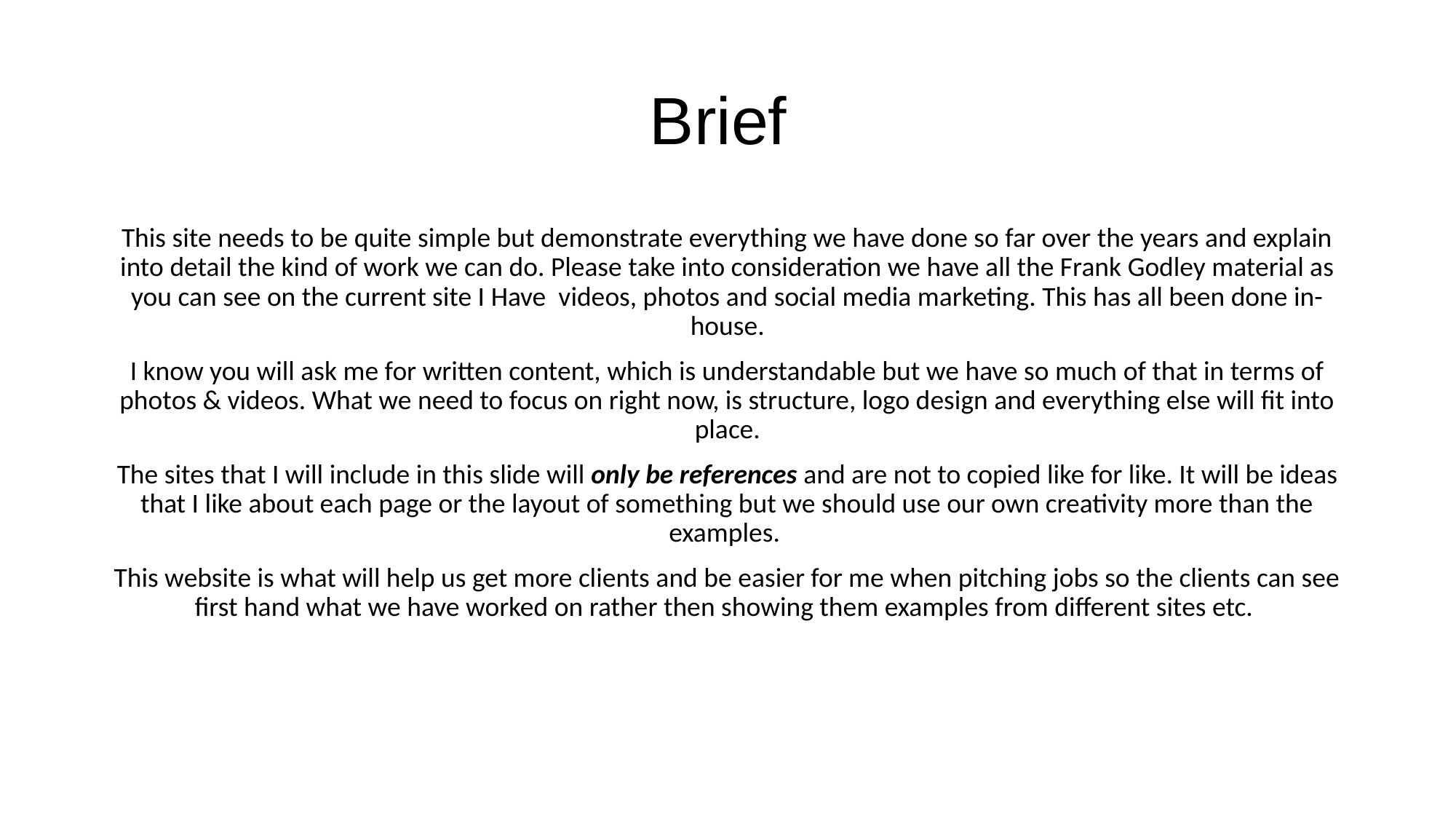

# Brief
This site needs to be quite simple but demonstrate everything we have done so far over the years and explain into detail the kind of work we can do. Please take into consideration we have all the Frank Godley material as you can see on the current site I Have  videos, photos and social media marketing. This has all been done in-house.
I know you will ask me for written content, which is understandable but we have so much of that in terms of photos & videos. What we need to focus on right now, is structure, logo design and everything else will fit into place.
The sites that I will include in this slide will only be references and are not to copied like for like. It will be ideas that I like about each page or the layout of something but we should use our own creativity more than the examples.
This website is what will help us get more clients and be easier for me when pitching jobs so the clients can see first hand what we have worked on rather then showing them examples from different sites etc.